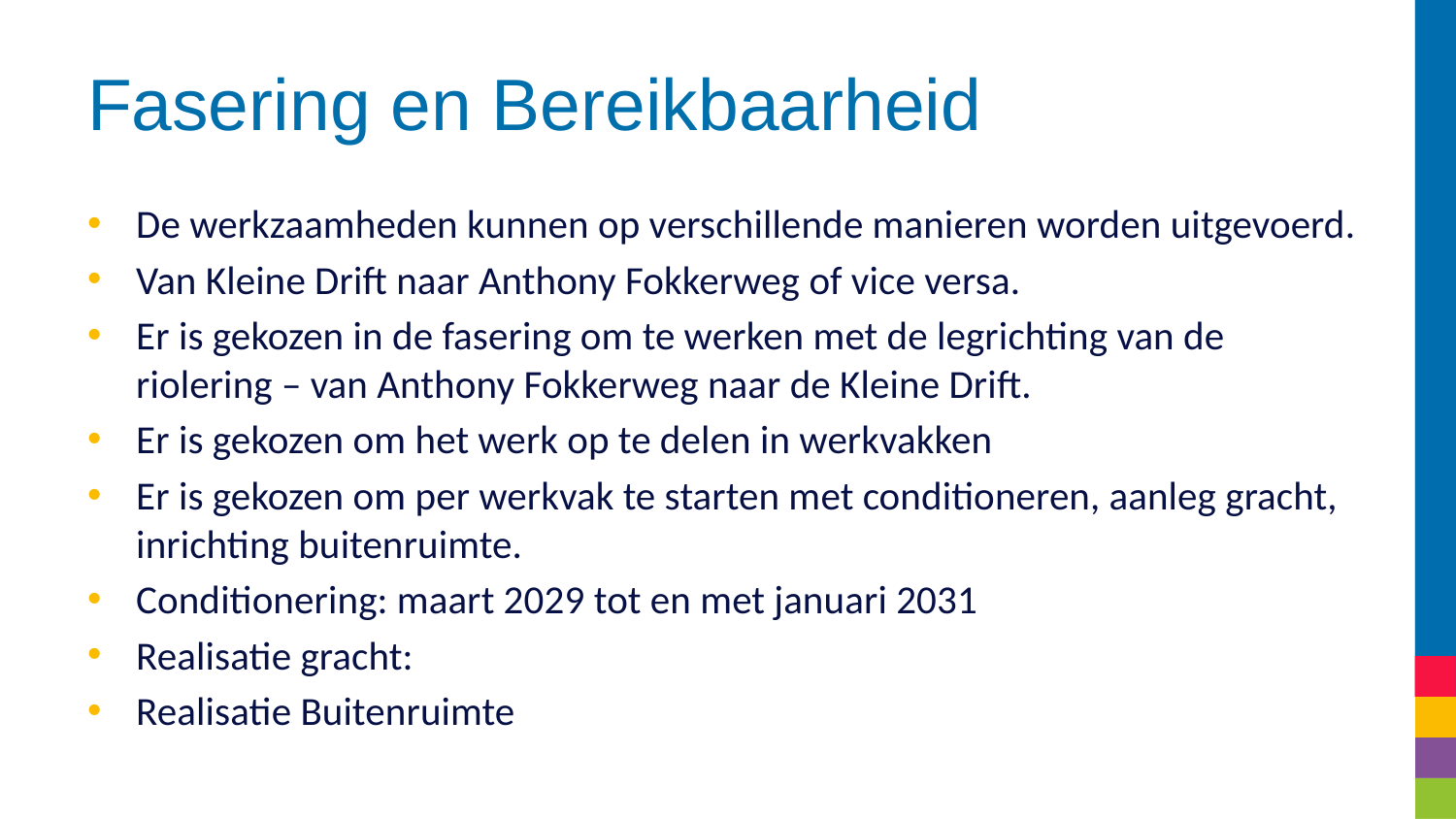

# Fasering en Bereikbaarheid
De werkzaamheden kunnen op verschillende manieren worden uitgevoerd.
Van Kleine Drift naar Anthony Fokkerweg of vice versa.
Er is gekozen in de fasering om te werken met de legrichting van de riolering – van Anthony Fokkerweg naar de Kleine Drift.
Er is gekozen om het werk op te delen in werkvakken
Er is gekozen om per werkvak te starten met conditioneren, aanleg gracht, inrichting buitenruimte.
Conditionering: maart 2029 tot en met januari 2031
Realisatie gracht:
Realisatie Buitenruimte